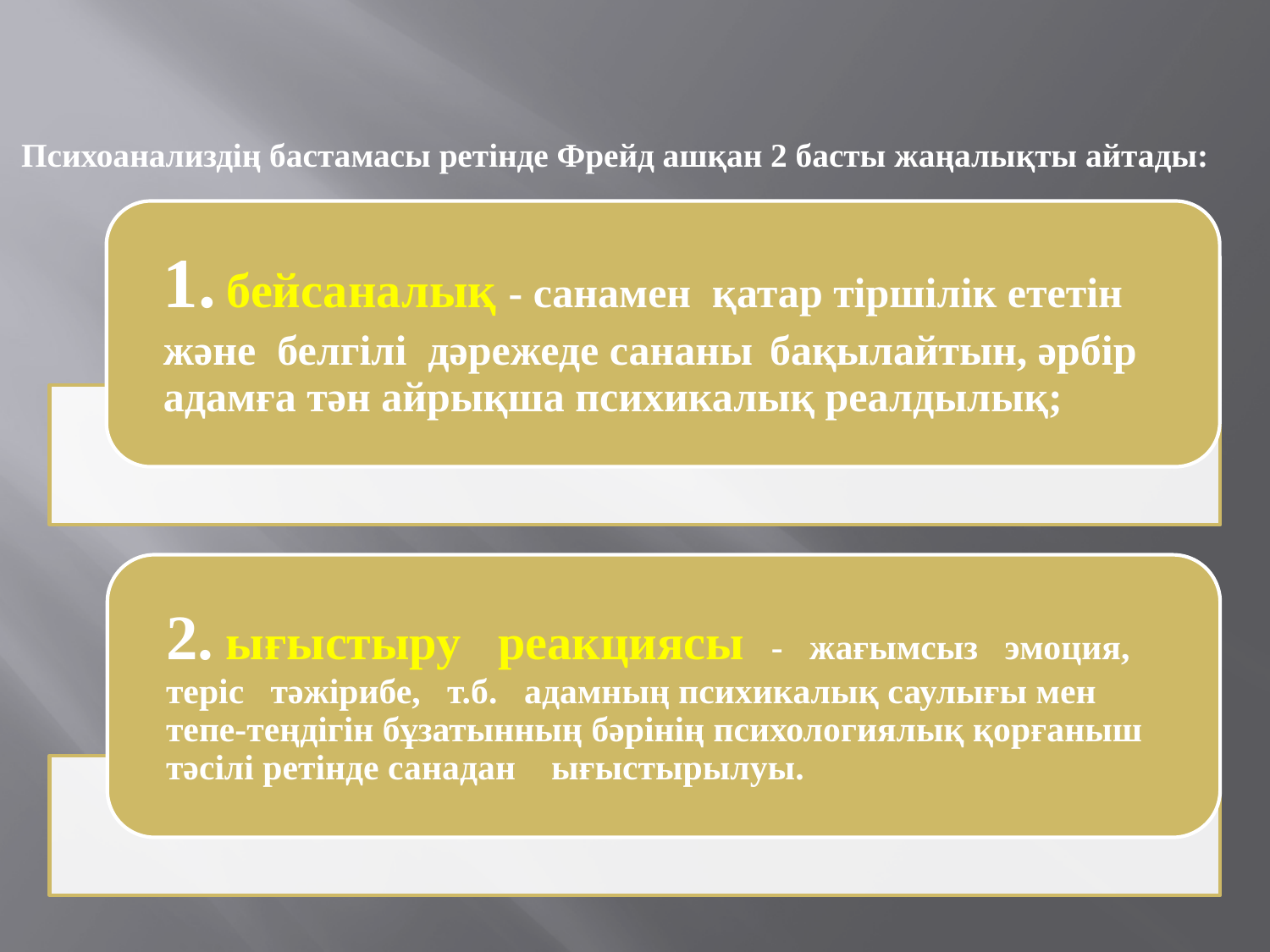

Психоанализдің бастамасы ретінде Фрейд ашқан 2 басты жаңалықты айтады:
1. бейсаналық - санамен  қатар тіршілік ететін  және  белгілі  дәрежеде сананы  бақылайтын, әрбір адамға тән айрықша психикалық реалдылық;
2. ығыстыру   реакциясы   -   жағымсыз   эмоция,   теріс   тәжірибе,   т.б.   адамның психикалық саулығы мен тепе-теңдігін бұзатынның бәрінің психологиялық қорғаныш тәсілі ретінде санадан    ығыстырылуы.